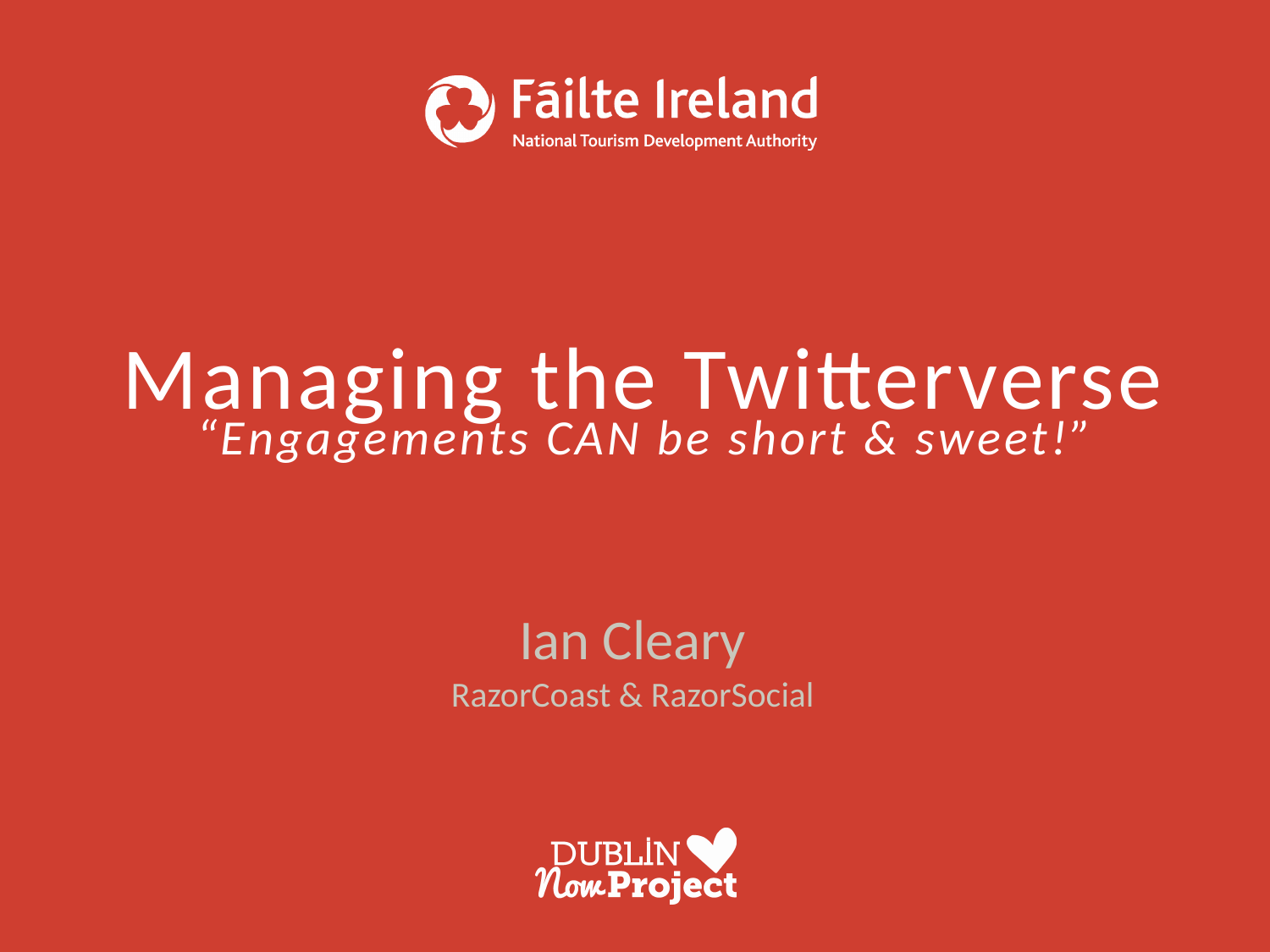

# Managing the Twitterverse “Engagements CAN be short & sweet!”
Ian Cleary
RazorCoast & RazorSocial